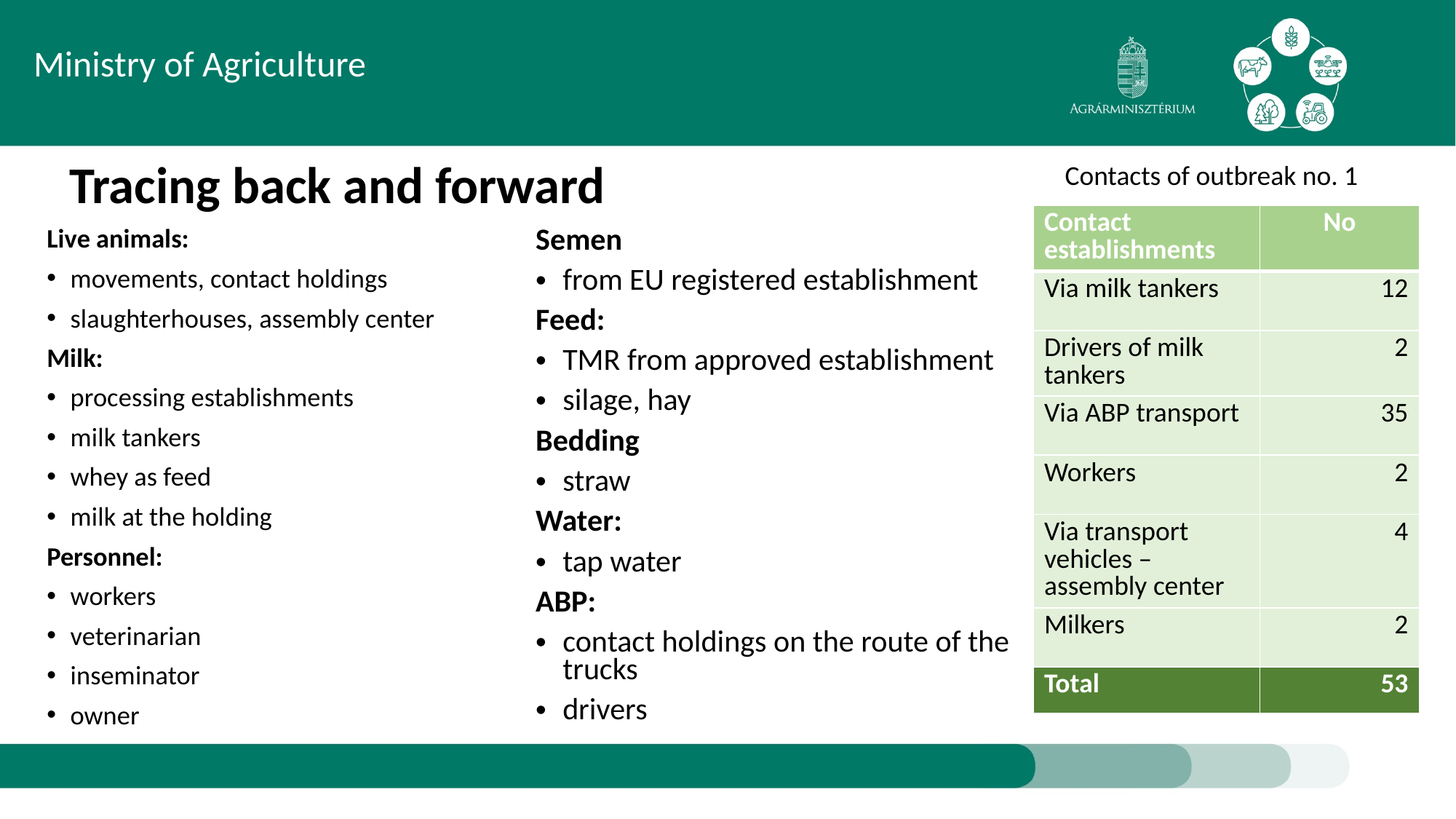

Ministry of Agriculture
Tracing back and forward
Contacts of outbreak no. 1
| Contact establishments | No |
| --- | --- |
| Via milk tankers | 12 |
| Drivers of milk tankers | 2 |
| Via ABP transport | 35 |
| Workers | 2 |
| Via transport vehicles – assembly center | 4 |
| Milkers | 2 |
| Total | 53 |
Live animals:
movements, contact holdings
slaughterhouses, assembly center
Milk:
processing establishments
milk tankers
whey as feed
milk at the holding
Personnel:
workers
veterinarian
inseminator
owner

Semen
from EU registered establishment
Feed:
TMR from approved establishment
silage, hay
Bedding
straw
Water:
tap water
ABP:
contact holdings on the route of the trucks
drivers